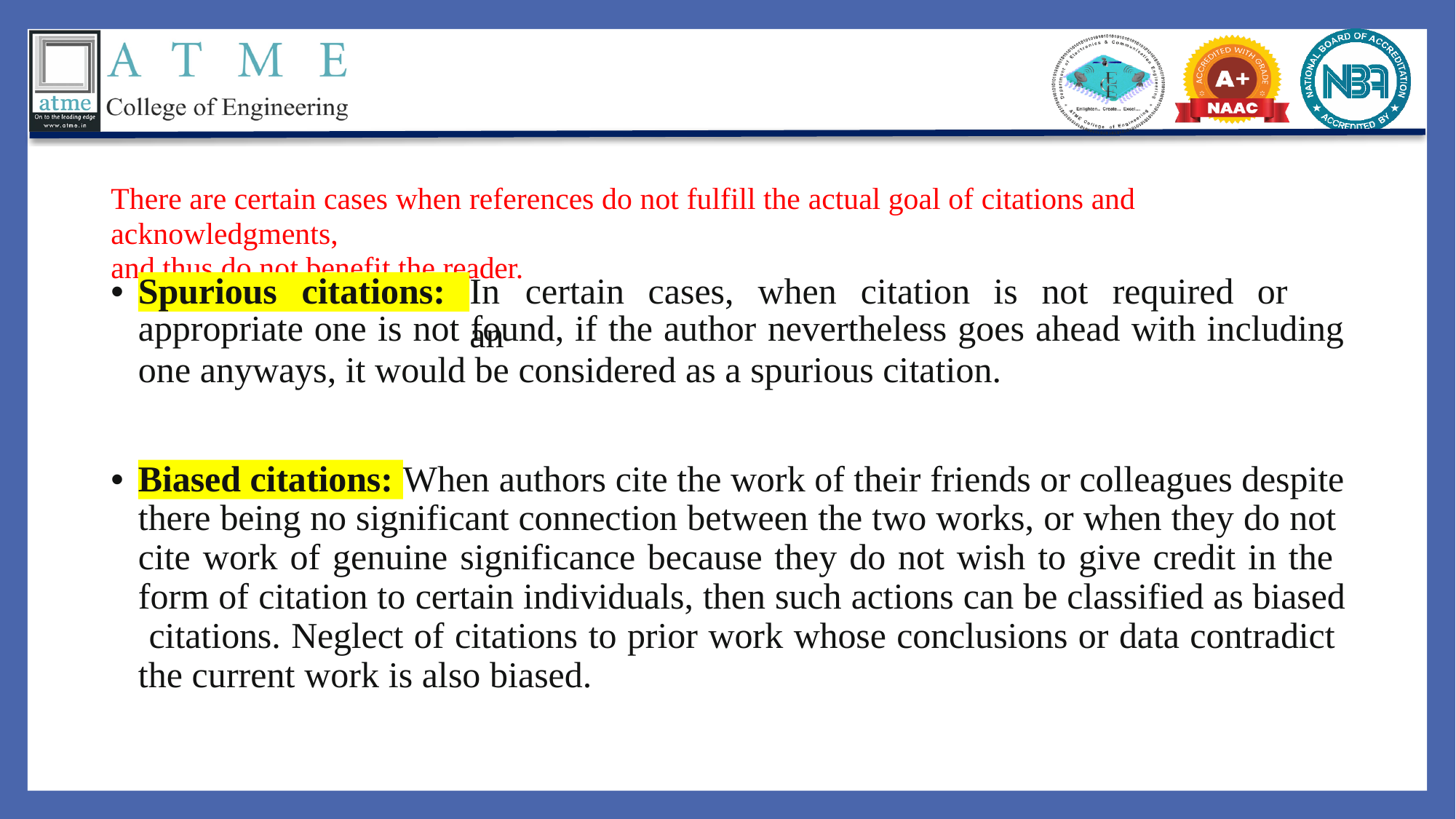

There are certain cases when references do not fulfill the actual goal of citations and acknowledgments,
and thus do not benefit the reader.
•
In	certain	cases,	when	citation	is	not	required	or	an
Spurious	citations:
appropriate one is not found, if the author nevertheless goes ahead with including
one anyways, it would be considered as a spurious citation.
•
When authors cite the work of their friends or colleagues despite
Biased citations:
there being no significant connection between the two works, or when they do not  cite work of genuine significance because they do not wish to give credit in the  form of citation to certain individuals, then such actions can be classified as biased  citations. Neglect of citations to prior work whose conclusions or data contradict  the current work is also biased.